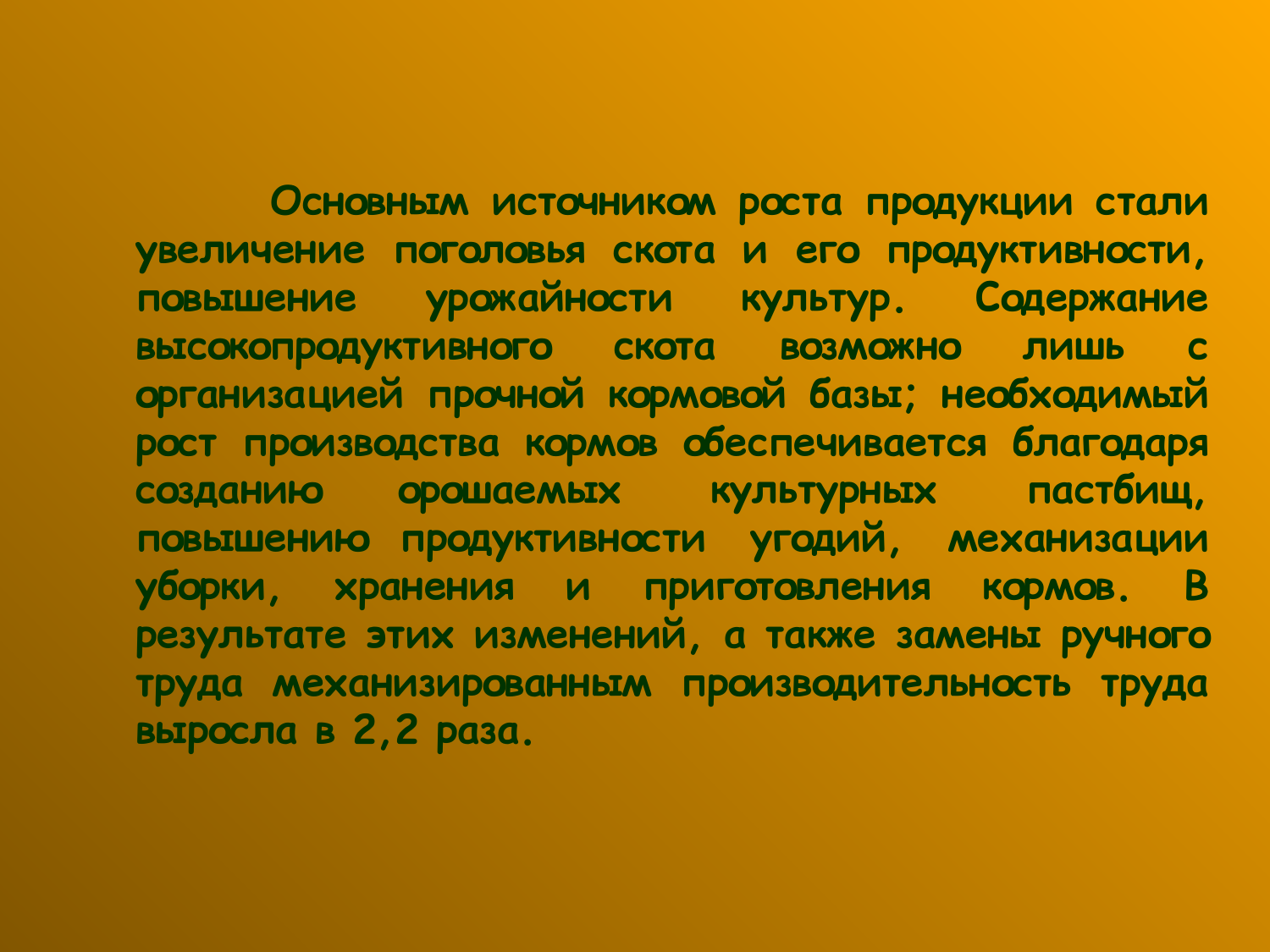

Основным источником роста продукции стали увеличение поголовья скота и его продуктивности, повышение урожайности культур. Содержание высокопродуктивного скота возможно лишь с организацией прочной кормовой базы; необходимый рост производства кормов обеспечивается благодаря созданию орошаемых культурных пастбищ, повышению продуктивности угодий, механизации уборки, хранения и приготовления кормов. В результате этих изменений, а также замены ручного труда механизированным производительность труда выросла в 2,2 раза.